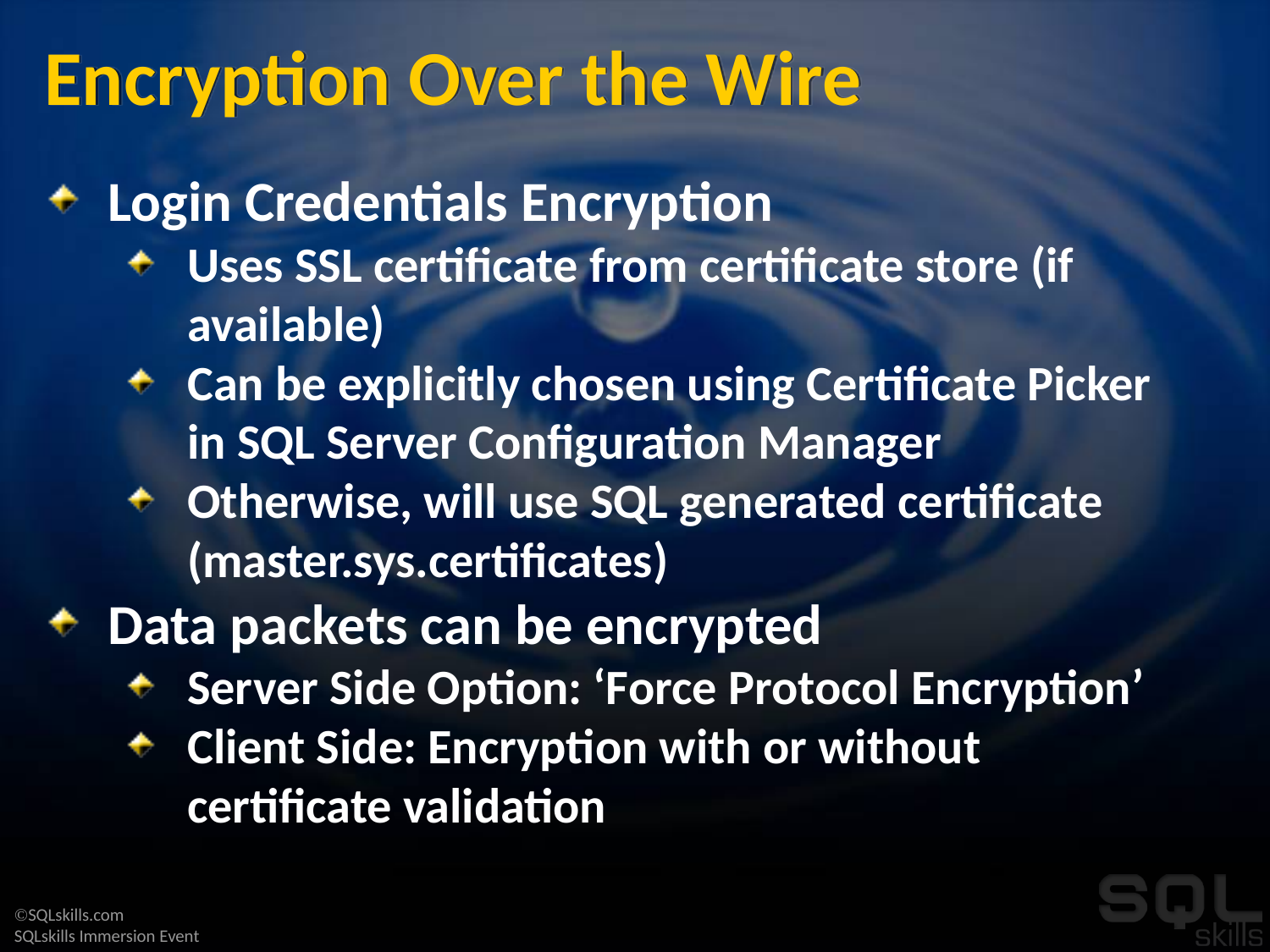

# Encryption Over the Wire
Login Credentials Encryption
Uses SSL certificate from certificate store (if available)
Can be explicitly chosen using Certificate Picker in SQL Server Configuration Manager
Otherwise, will use SQL generated certificate (master.sys.certificates)
Data packets can be encrypted
Server Side Option: ‘Force Protocol Encryption’
Client Side: Encryption with or without certificate validation